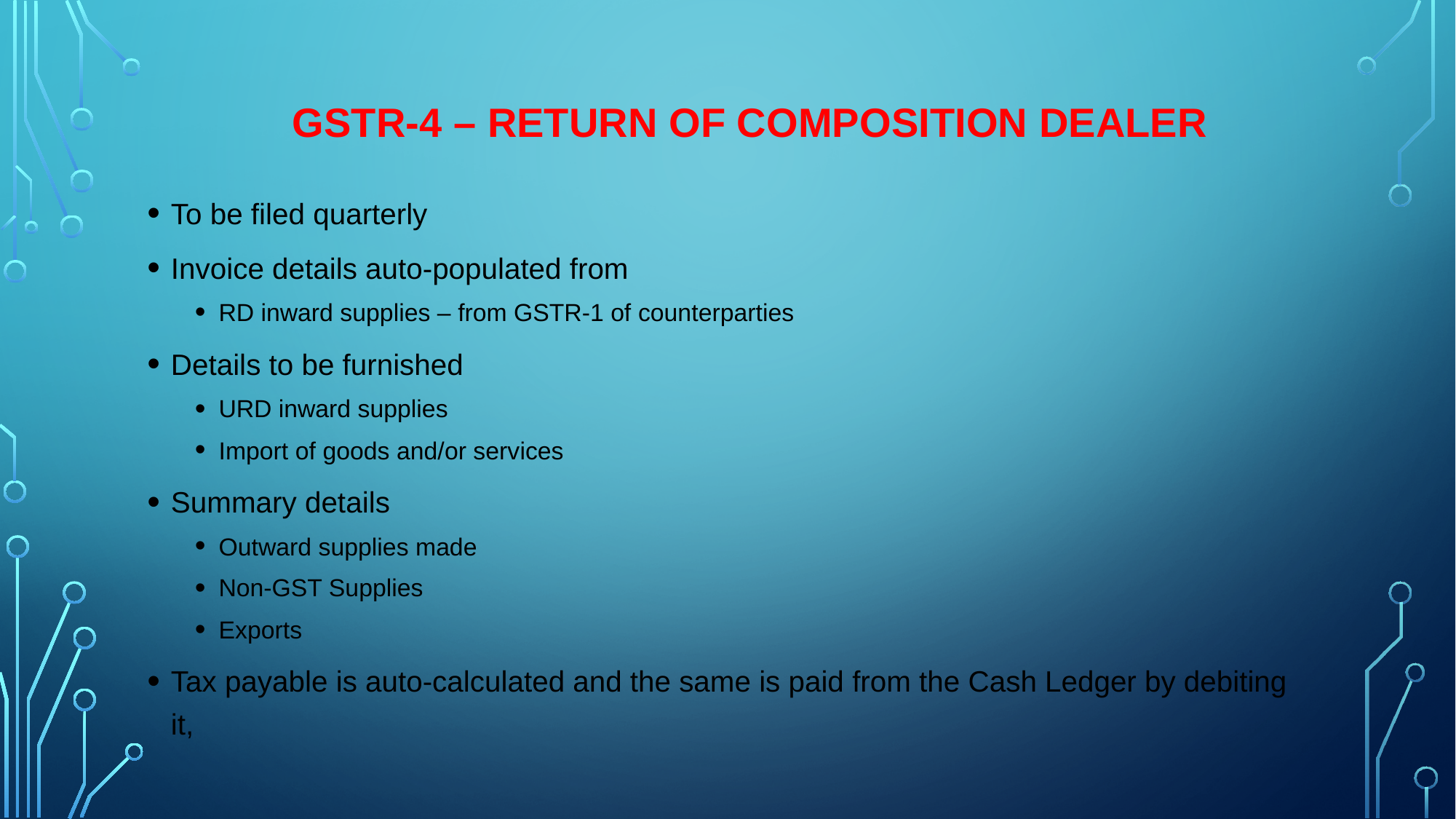

# GSTR-4 – Return of Composition dealer
To be filed quarterly
Invoice details auto-populated from
RD inward supplies – from GSTR-1 of counterparties
Details to be furnished
URD inward supplies
Import of goods and/or services
Summary details
Outward supplies made
Non-GST Supplies
Exports
Tax payable is auto-calculated and the same is paid from the Cash Ledger by debiting it,